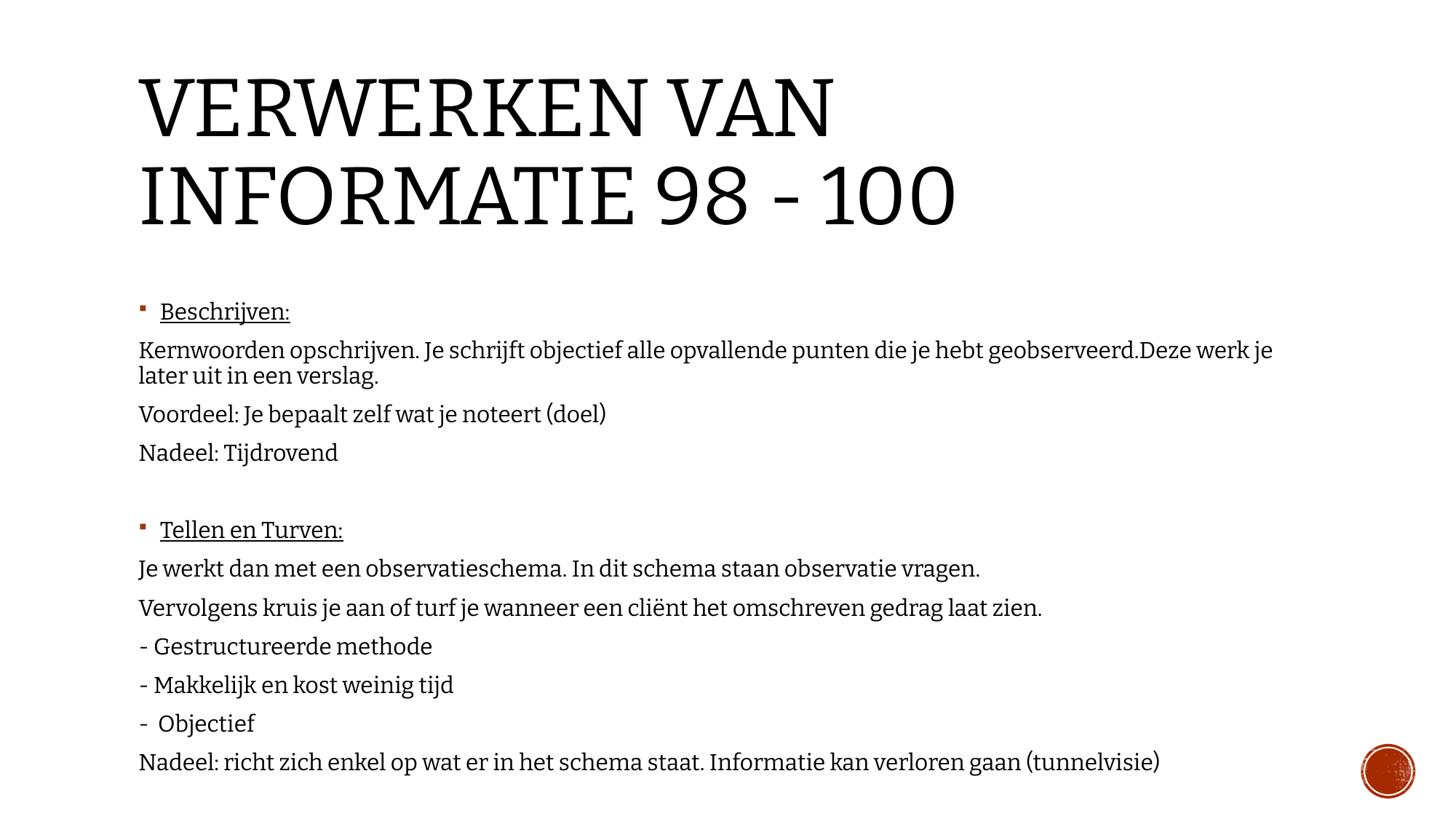

# Verwerken van informatie 98 - 100

Beschrijven:
Kernwoorden opschrijven. Je schrijft objectief alle opvallende punten die je hebt geobserveerd.Deze werk je later uit in een verslag.
Voordeel: Je bepaalt zelf wat je noteert (doel)
Nadeel: Tijdrovend

Tellen en Turven:
Je werkt dan met een observatieschema. In dit schema staan observatie vragen.
Vervolgens kruis je aan of turf je wanneer een cliënt het omschreven gedrag laat zien.
- Gestructureerde methode
- Makkelijk en kost weinig tijd
-  Objectief
Nadeel: richt zich enkel op wat er in het schema staat. Informatie kan verloren gaan (tunnelvisie)